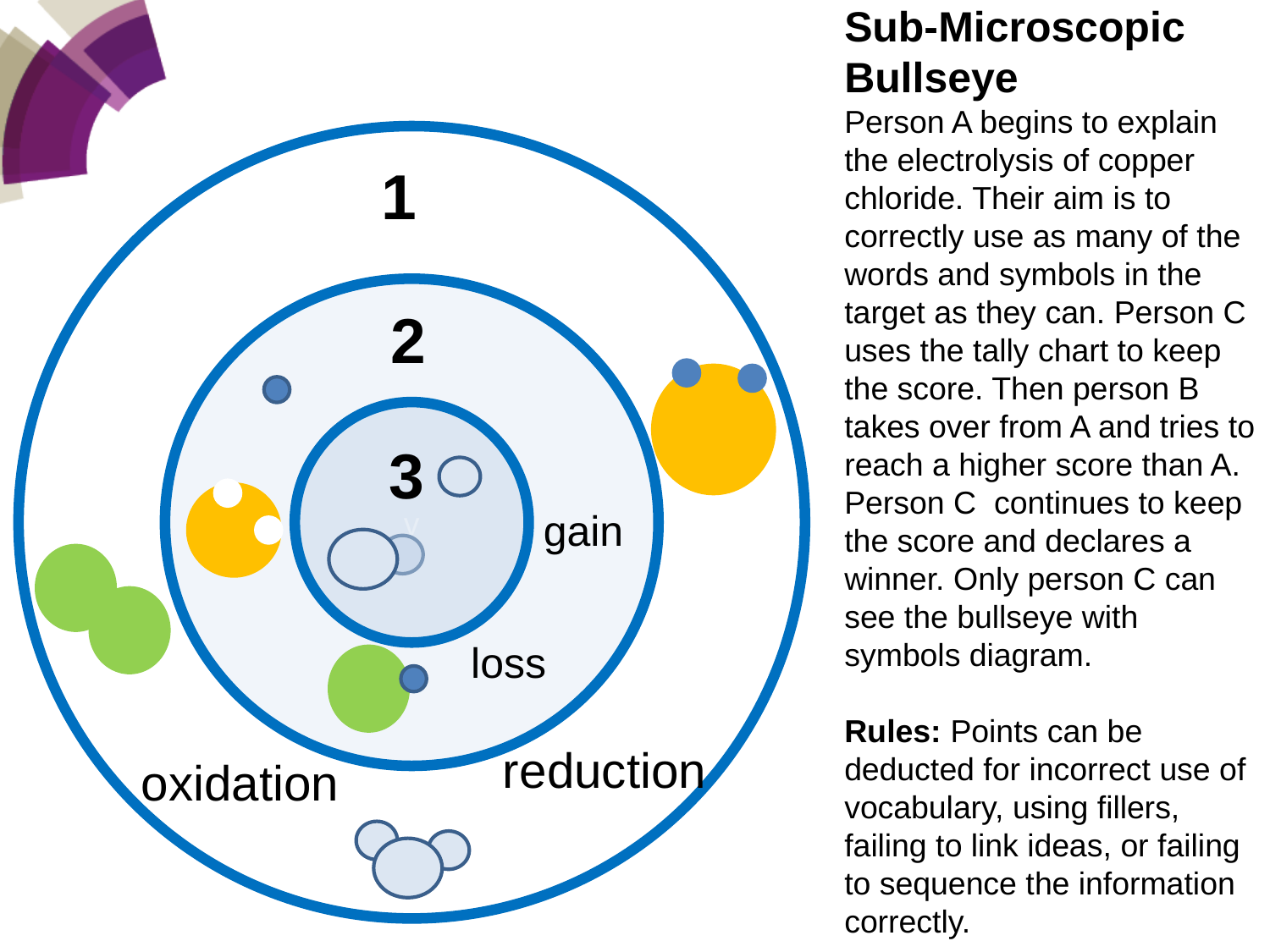

Sub-Microscopic Bullseye
Person A begins to explain the electrolysis of copper chloride. Their aim is to correctly use as many of the  words and symbols in the target as they can. Person C uses the tally chart to keep the score. Then person B takes over from A and tries to reach a higher score than A. Person C  continues to keep the score and declares a winner. Only person C can see the bullseye with symbols diagram.

Rules: Points can be deducted for incorrect use of vocabulary, using fillers, failing to link ideas, or failing to sequence the information correctly.

1
v
2

3

gain

loss

reduction
oxidation